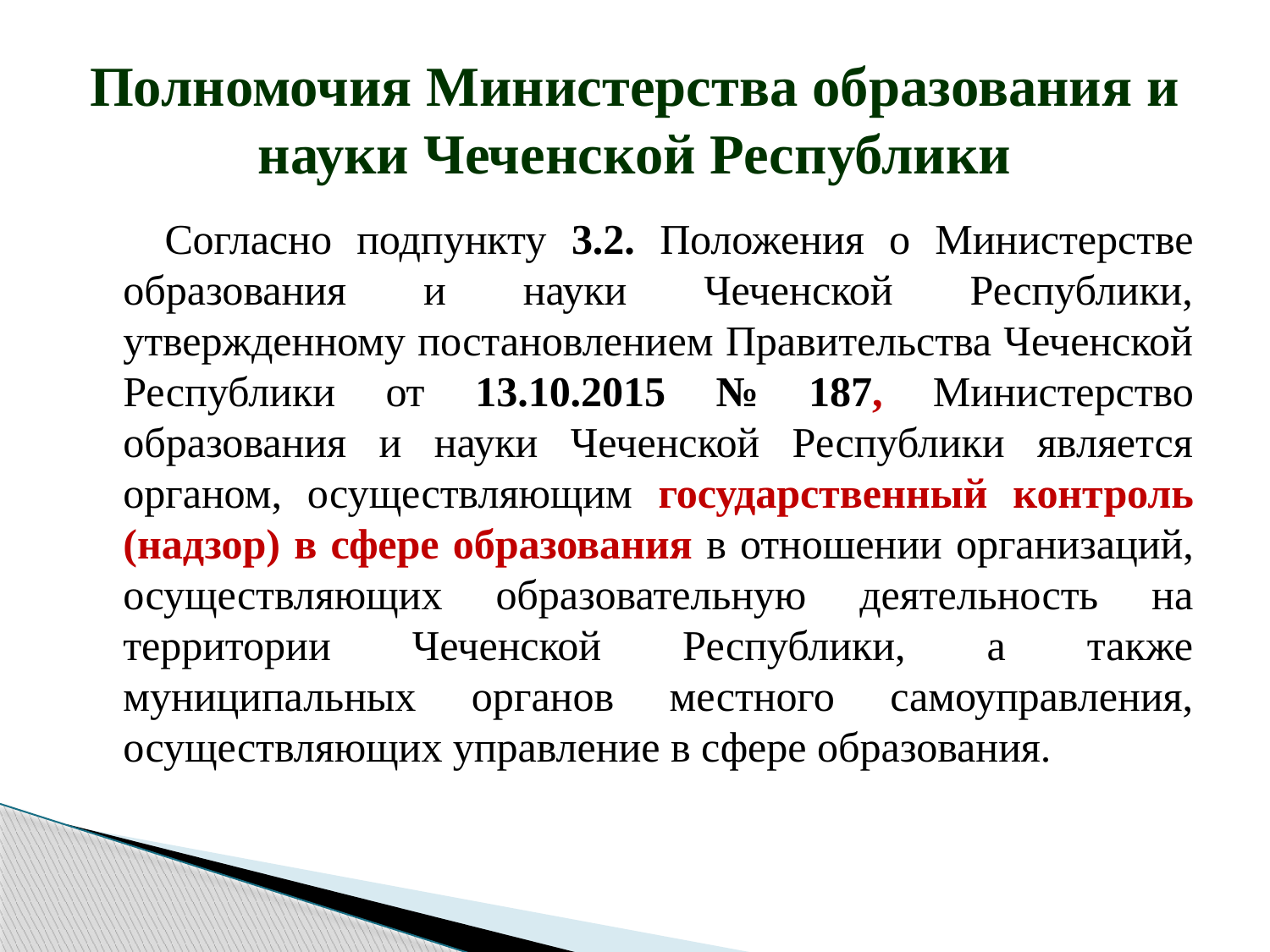

# Полномочия Министерства образования и науки Чеченской Республики
   Согласно подпункту 3.2. Положения о Министерстве образования и науки Чеченской Республики, утвержденному постановлением Правительства Чеченской Республики от 13.10.2015 № 187, Министерство образования и науки Чеченской Республики является органом, осуществляющим государственный контроль (надзор) в сфере образования в отношении организаций, осуществляющих образовательную деятельность на территории Чеченской Республики, а также муниципальных органов местного самоуправления, осуществляющих управление в сфере образования.